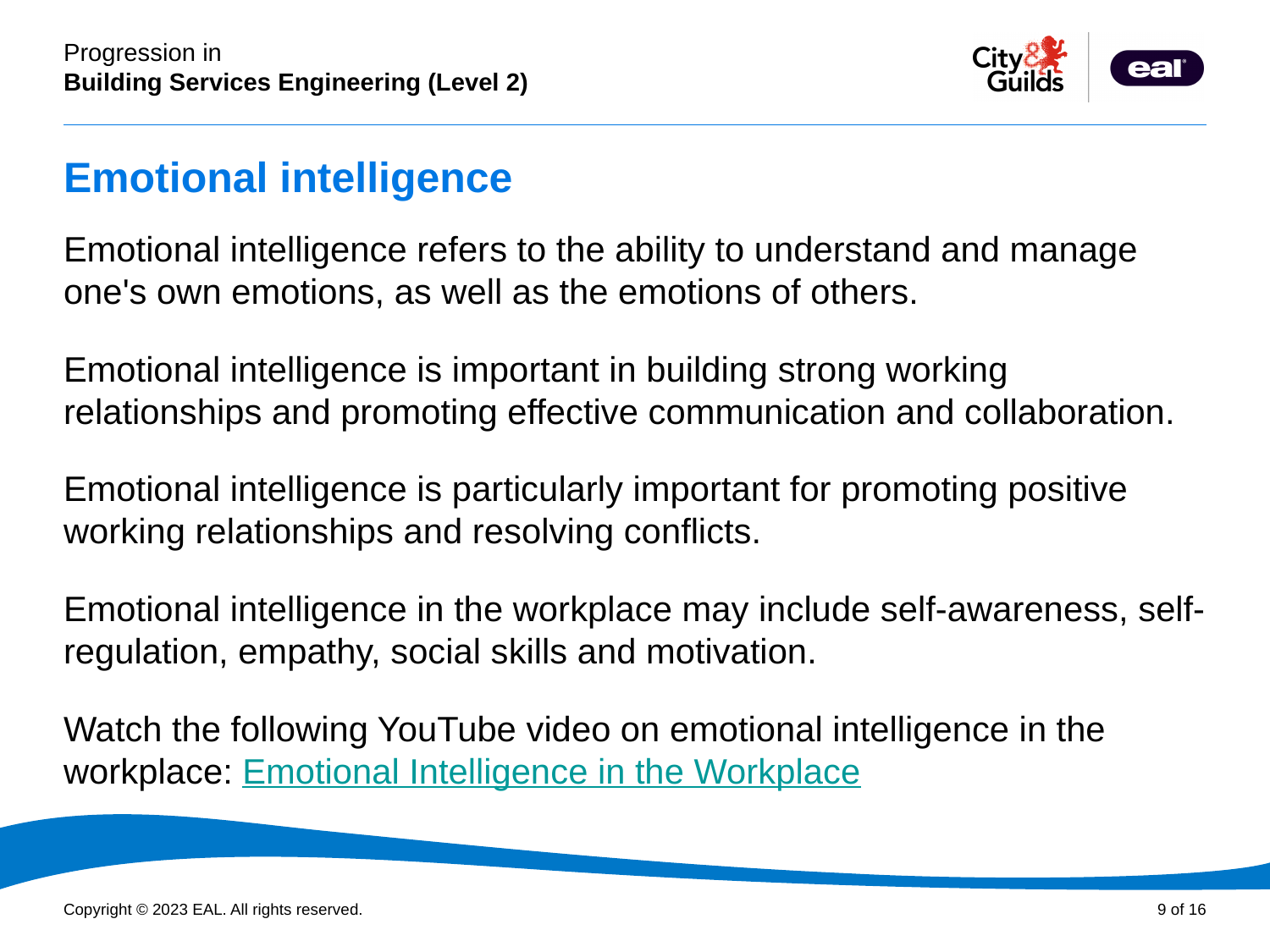

# Emotional intelligence
Emotional intelligence refers to the ability to understand and manage one's own emotions, as well as the emotions of others.
Emotional intelligence is important in building strong working relationships and promoting effective communication and collaboration.
Emotional intelligence is particularly important for promoting positive working relationships and resolving conflicts.
Emotional intelligence in the workplace may include self-awareness, self-regulation, empathy, social skills and motivation.
Watch the following YouTube video on emotional intelligence in the workplace: Emotional Intelligence in the Workplace